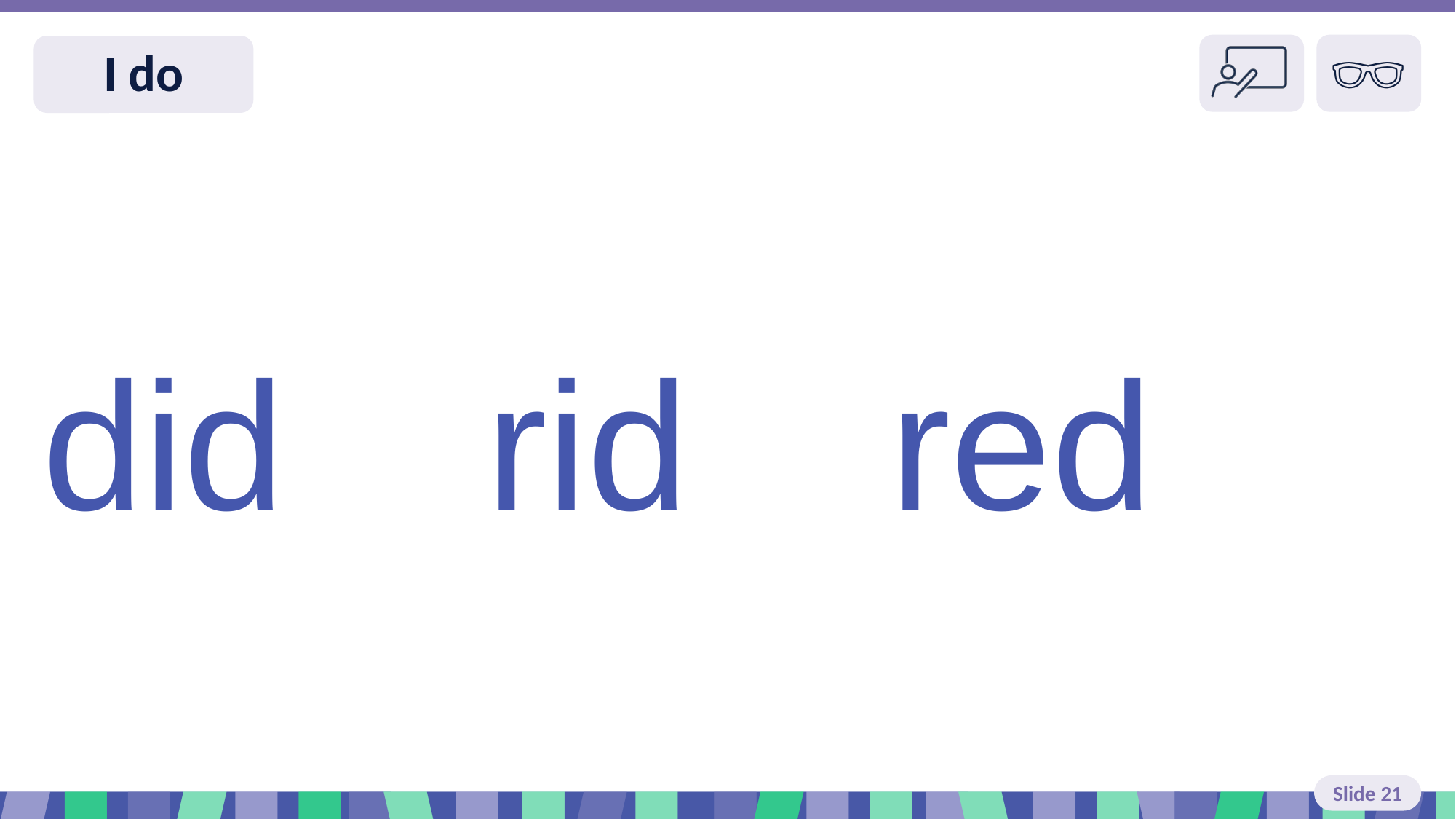

Slide 21 I do read
did    rid    red